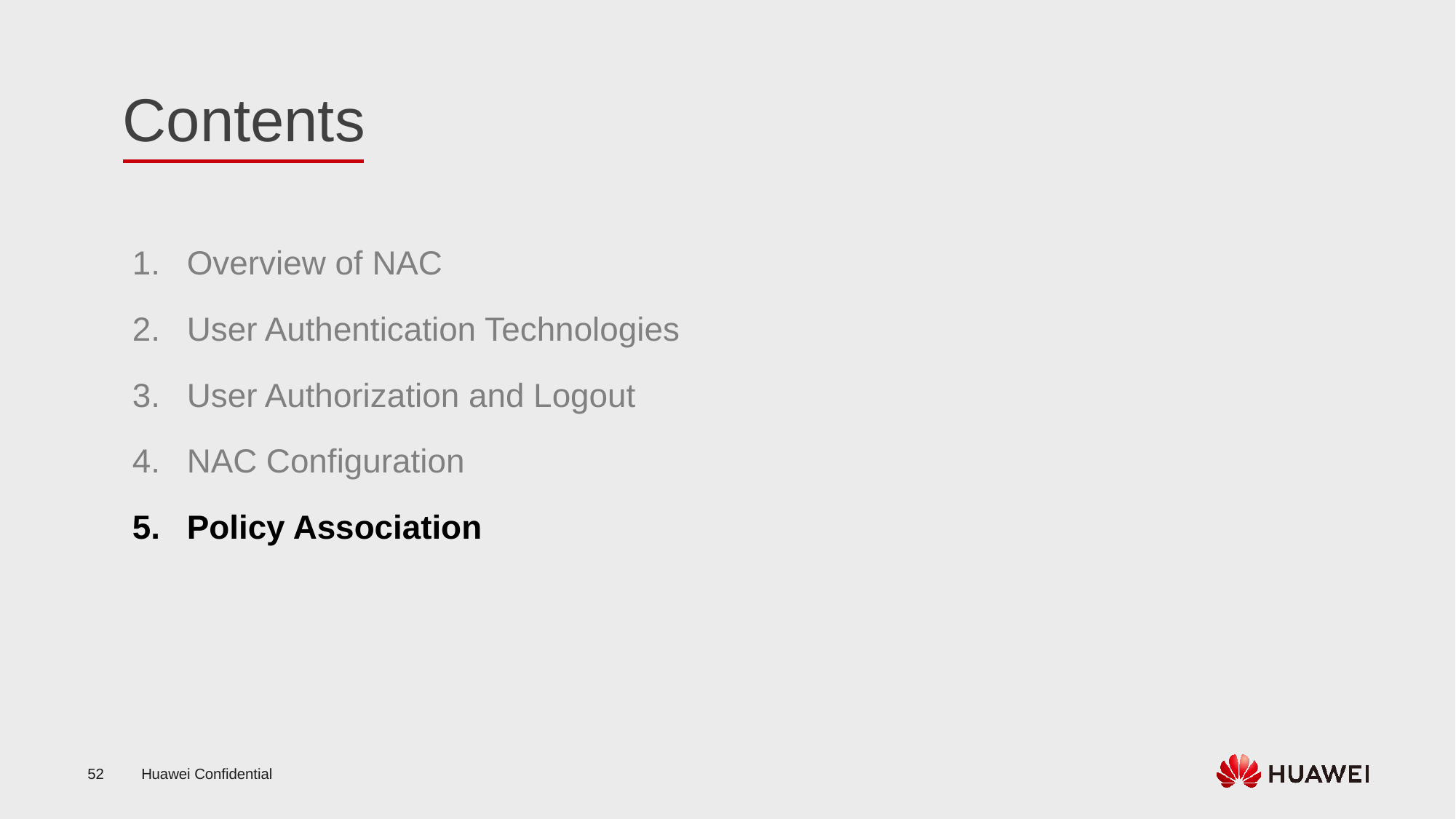

Overview of NAC
User Authentication Technologies
User Authorization and Logout
NAC Configuration
Policy Association